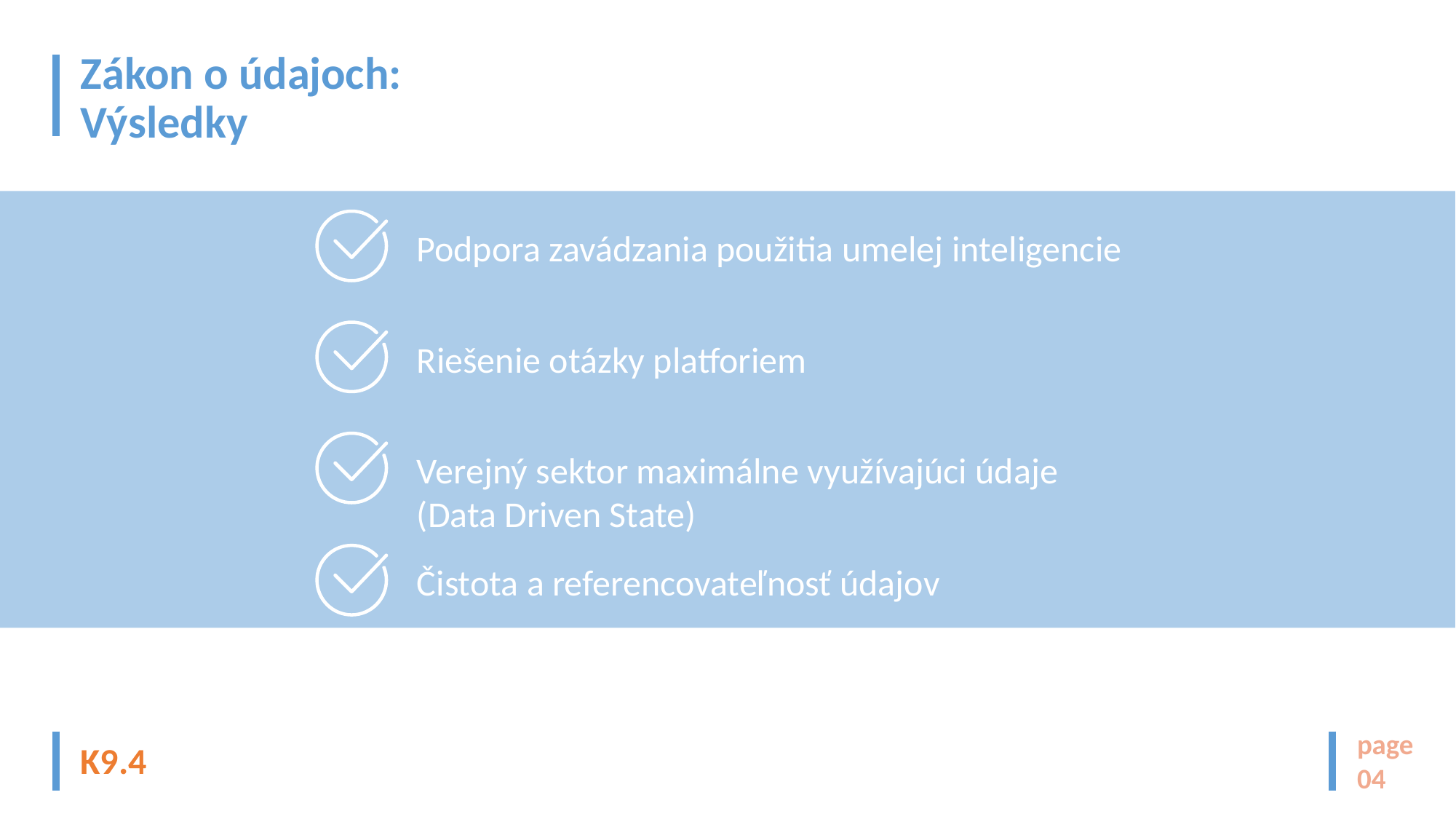

# Zákon o údajoch: Výsledky

Podpora zavádzania použitia umelej inteligencie

Riešenie otázky platforiem

Verejný sektor maximálne využívajúci údaje (Data Driven State)

Čistota a referencovateľnosť údajov
page
04